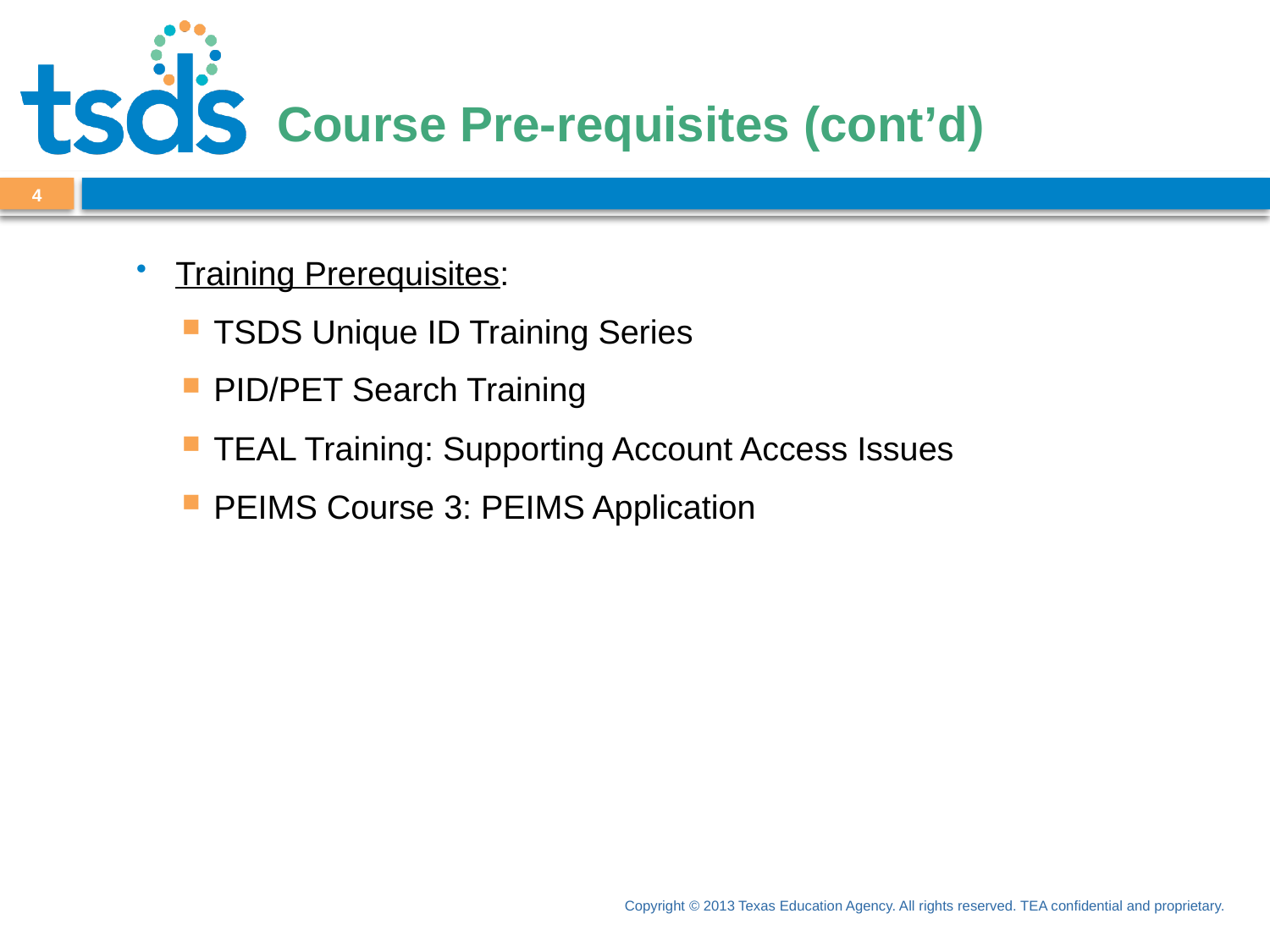

# Course Pre-requisites (cont’d)
4
Training Prerequisites:
TSDS Unique ID Training Series
PID/PET Search Training
TEAL Training: Supporting Account Access Issues
PEIMS Course 3: PEIMS Application